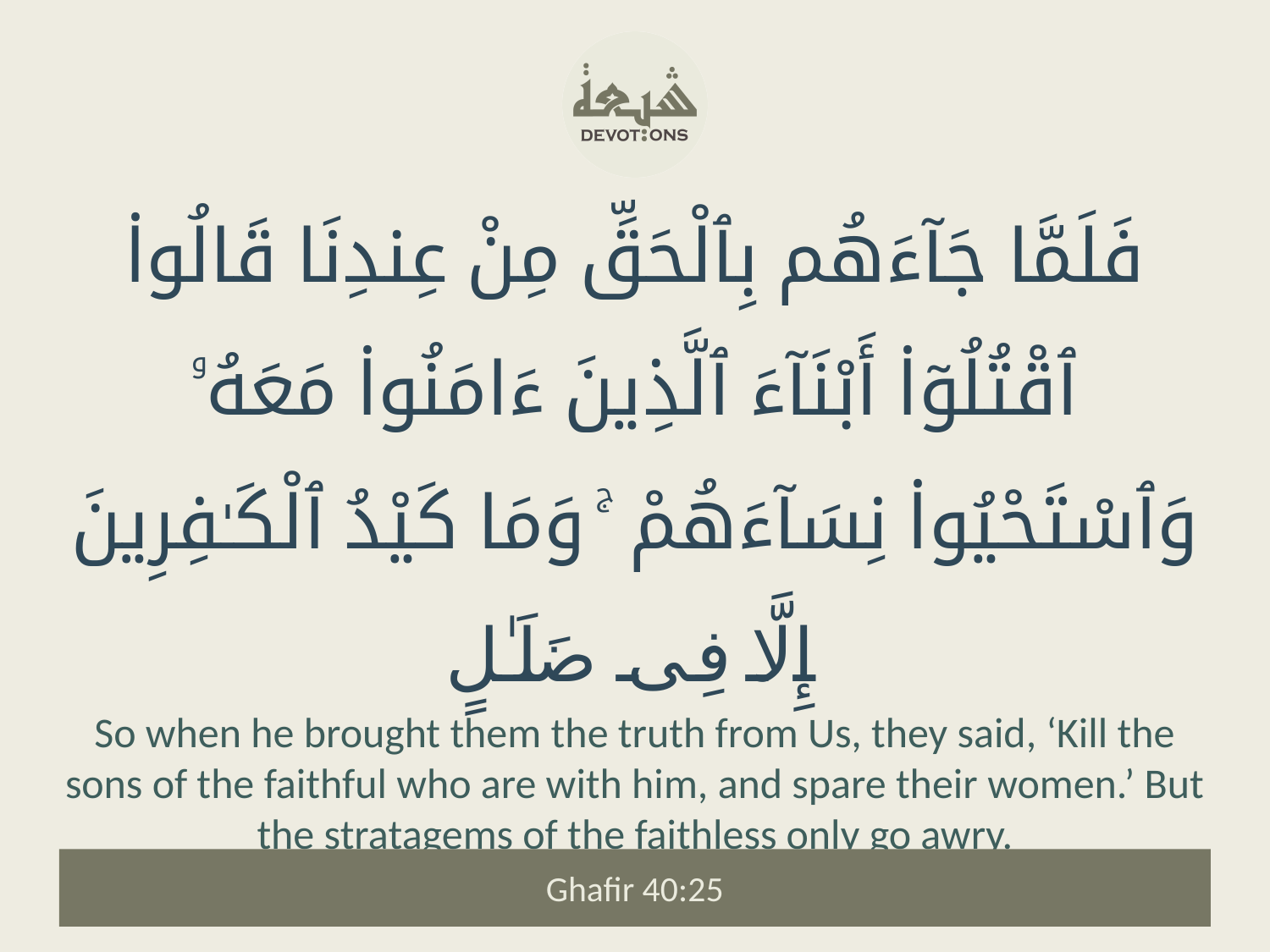

فَلَمَّا جَآءَهُم بِٱلْحَقِّ مِنْ عِندِنَا قَالُوا۟ ٱقْتُلُوٓا۟ أَبْنَآءَ ٱلَّذِينَ ءَامَنُوا۟ مَعَهُۥ وَٱسْتَحْيُوا۟ نِسَآءَهُمْ ۚ وَمَا كَيْدُ ٱلْكَـٰفِرِينَ إِلَّا فِى ضَلَـٰلٍ
So when he brought them the truth from Us, they said, ‘Kill the sons of the faithful who are with him, and spare their women.’ But the stratagems of the faithless only go awry.
Ghafir 40:25